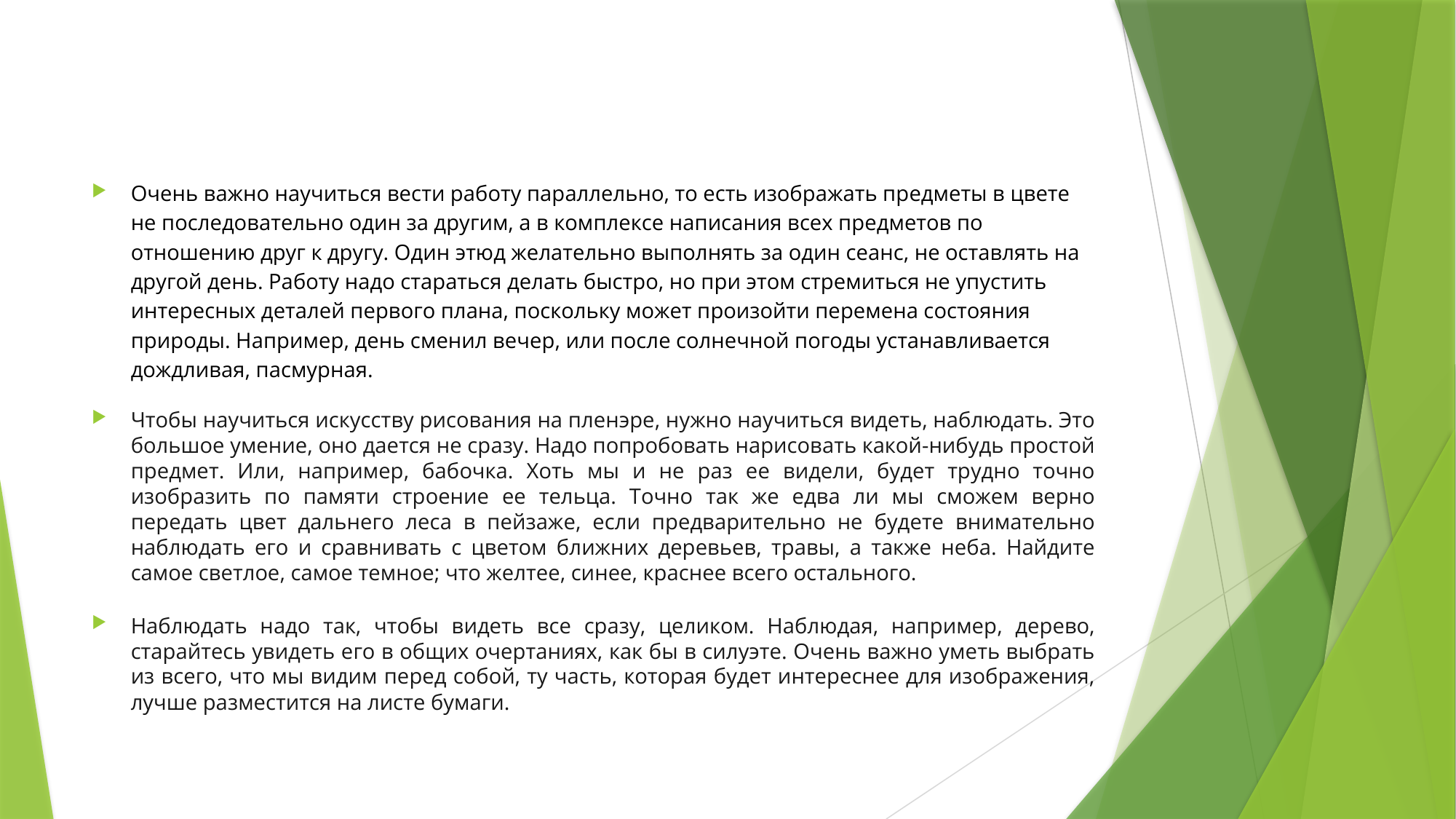

#
Очень важно научиться вести работу параллельно, то есть изображать предметы в цвете не последовательно один за другим, а в комплексе написания всех предметов по отношению друг к другу. Один этюд желательно выполнять за один сеанс, не оставлять на другой день. Работу надо стараться делать быстро, но при этом стремиться не упустить интересных деталей первого плана, поскольку может произойти перемена состояния природы. Например, день сменил вечер, или после солнечной погоды устанавливается дождливая, пасмурная.
Чтобы научиться искусству рисования на пленэре, нужно научиться видеть, наблюдать. Это большое умение, оно дается не сразу. Надо попробовать нарисовать какой-нибудь простой предмет. Или, например, бабочка. Хоть мы и не раз ее видели, будет трудно точно изобразить по памяти строение ее тельца. Точно так же едва ли мы сможем верно передать цвет дальнего леса в пейзаже, если предварительно не будете внимательно наблюдать его и сравнивать с цветом ближних деревьев, травы, а также неба. Найдите самое светлое, самое темное; что желтее, синее, краснее всего остального.
Наблюдать надо так, чтобы видеть все сразу, целиком. Наблюдая, например, дерево, старайтесь увидеть его в общих очертаниях, как бы в силуэте. Очень важно уметь выбрать из всего, что мы видим перед собой, ту часть, которая будет интереснее для изображения, лучше разместится на листе бумаги.